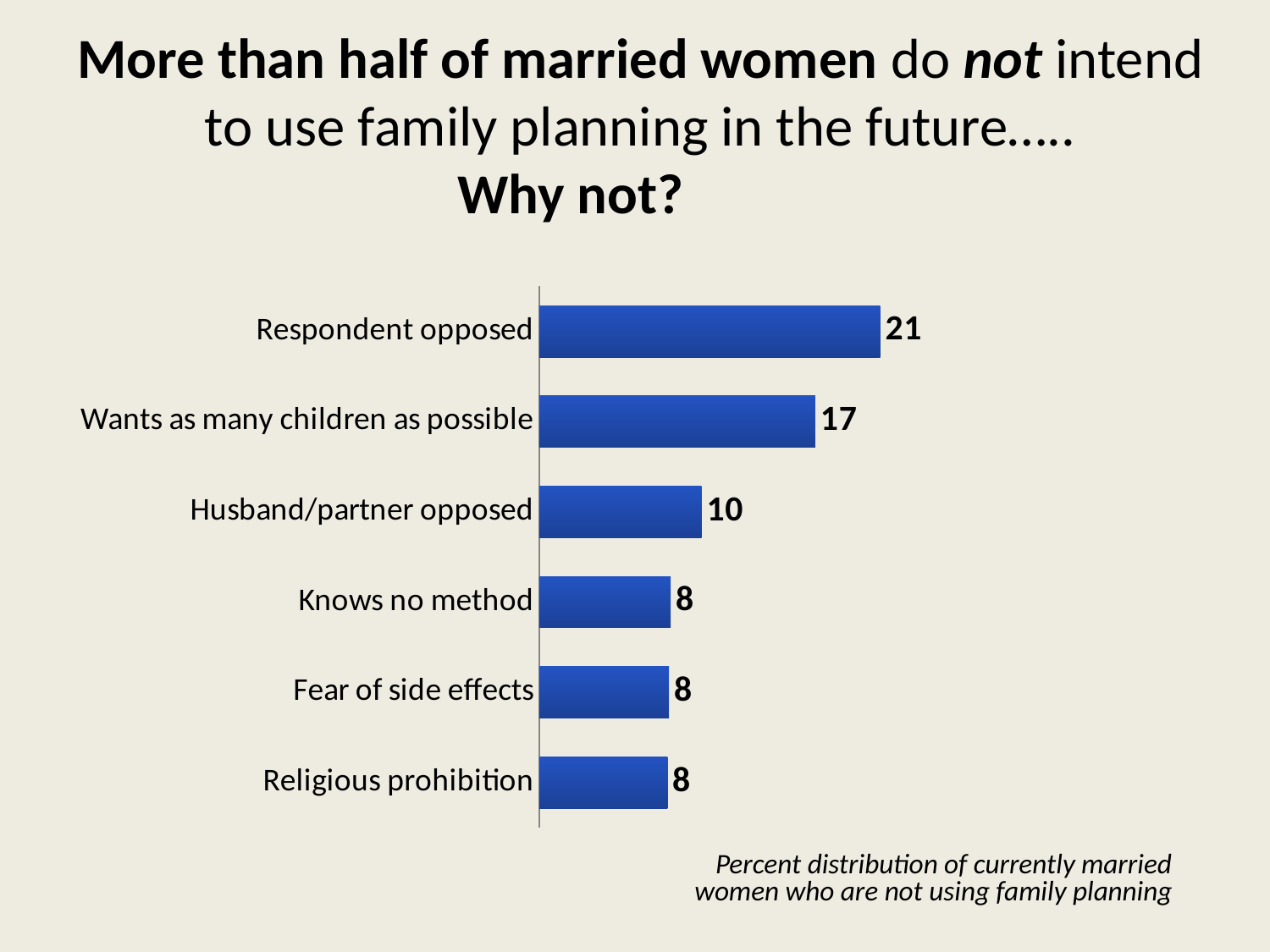

# More than half of married women do not intend to use family planning in the future…..
Why not?

### Chart

| Category |  |
|---|---|
| Respondent opposed | 21.0 |
| Wants as many children as possible | 17.0 |
| Husband/partner opposed | 10.0 |
| Knows no method | 8.1 |
| Fear of side effects | 8.0 |
| Religious prohibition | 7.9 |
Percent distribution of currently married women who are not using family planning